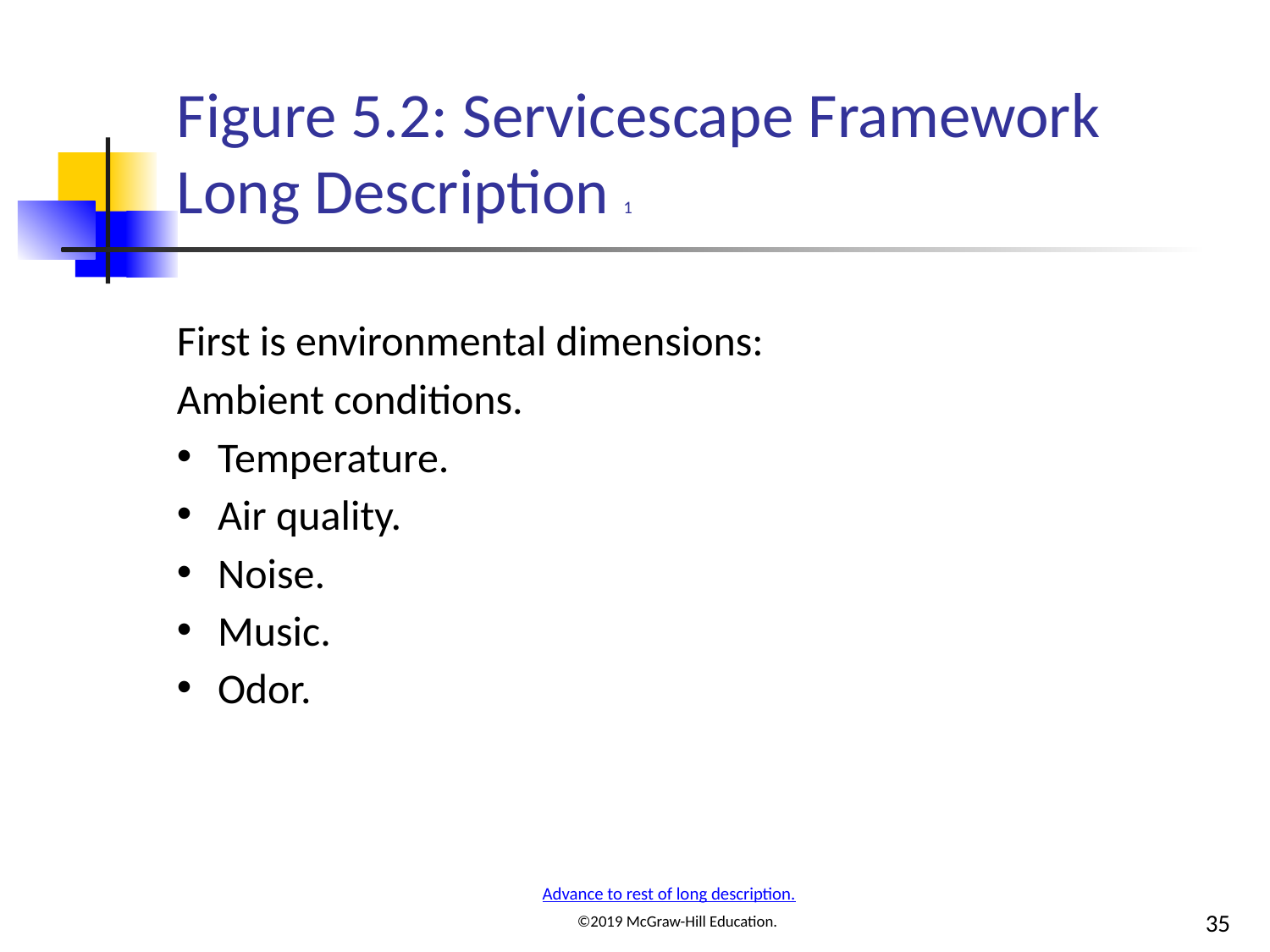

# Figure 5.2: Servicescape Framework Long Description 1
First is environmental dimensions:
Ambient conditions.
Temperature.
Air quality.
Noise.
Music.
Odor.
Advance to rest of long description.